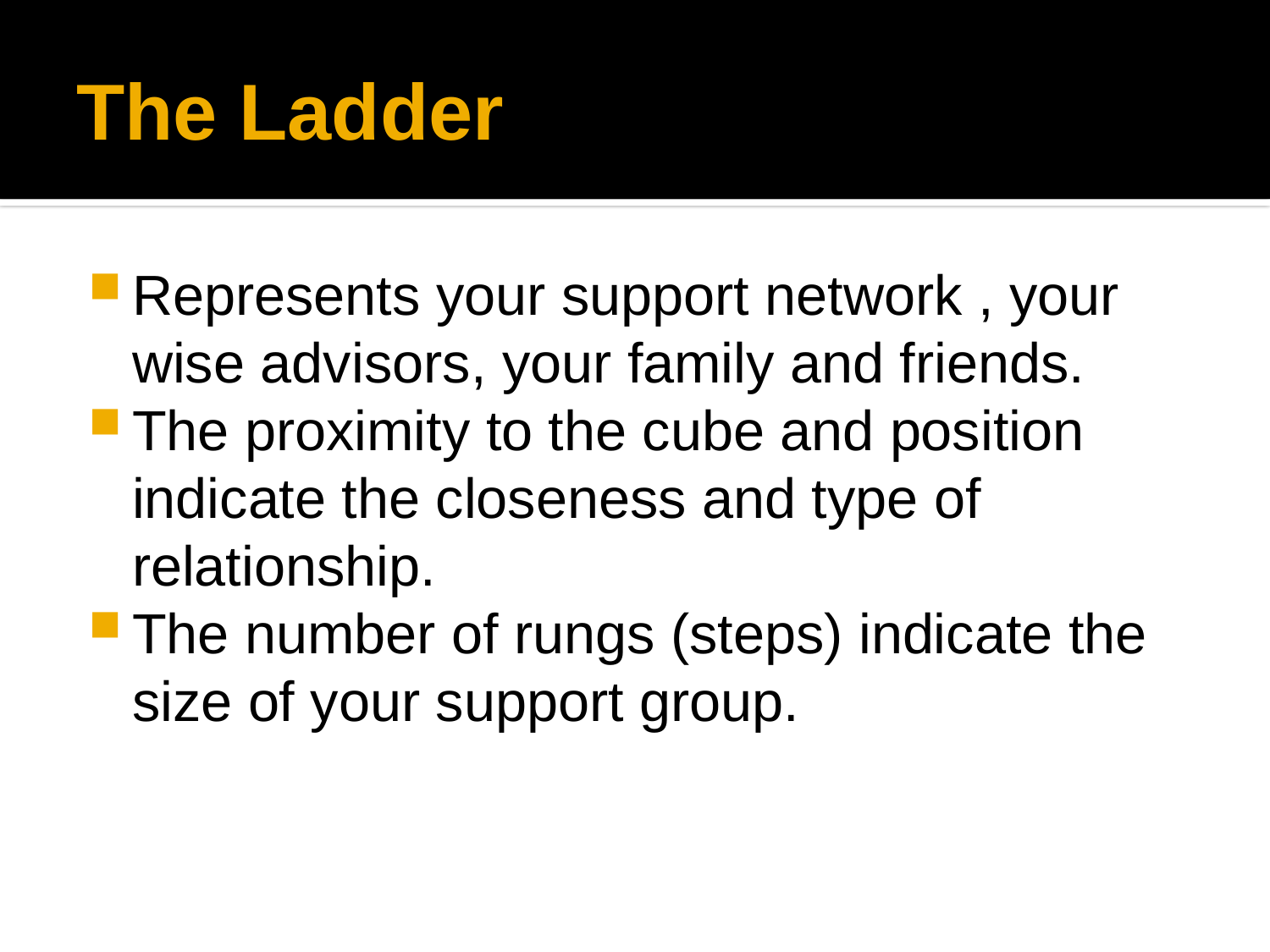

# The Ladder
Represents your support network , your wise advisors, your family and friends.
The proximity to the cube and position indicate the closeness and type of relationship.
The number of rungs (steps) indicate the size of your support group.